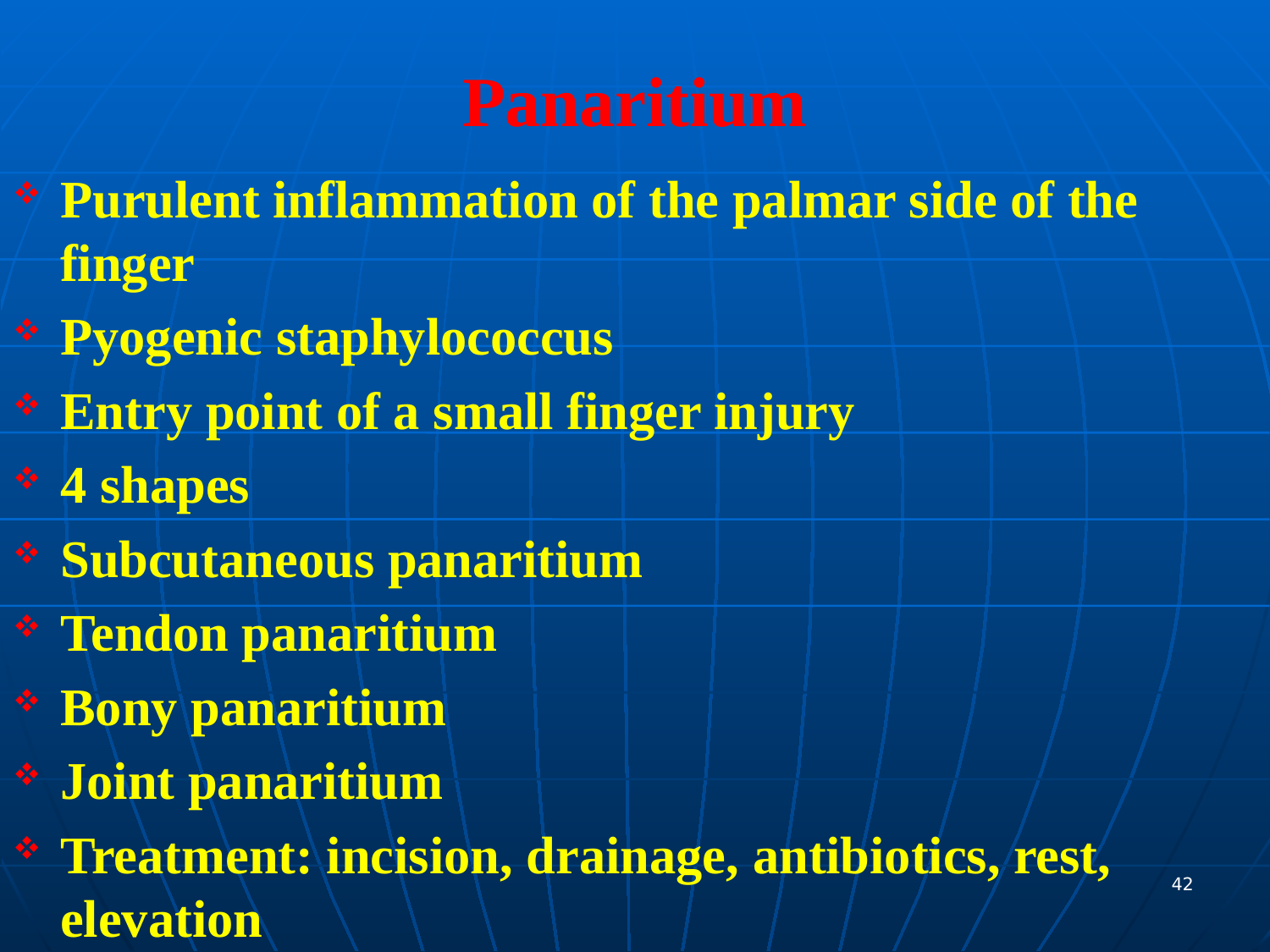

# Panaritium
Purulent inflammation of the palmar side of the finger
Pyogenic staphylococcus
Entry point of a small finger injury
4 shapes
Subcutaneous panaritium
Tendon panaritium
Bony panaritium
Joint panaritium
Treatment: incision, drainage, antibiotics, rest, elevation
42